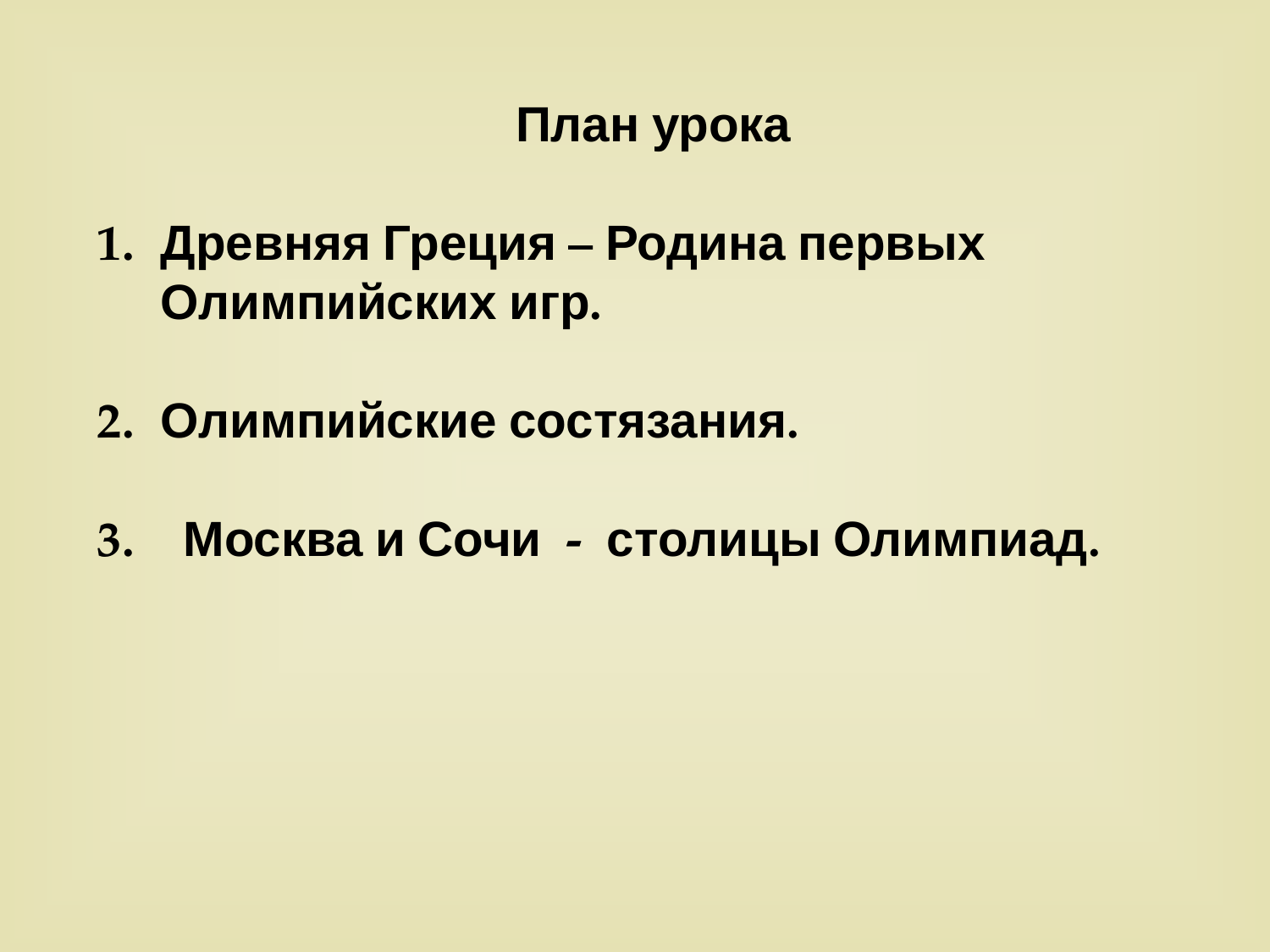

План урока

Древняя Греция – Родина первых Олимпийских игр.

Олимпийские состязания.

3.    Москва и Сочи  -  столицы Олимпиад.